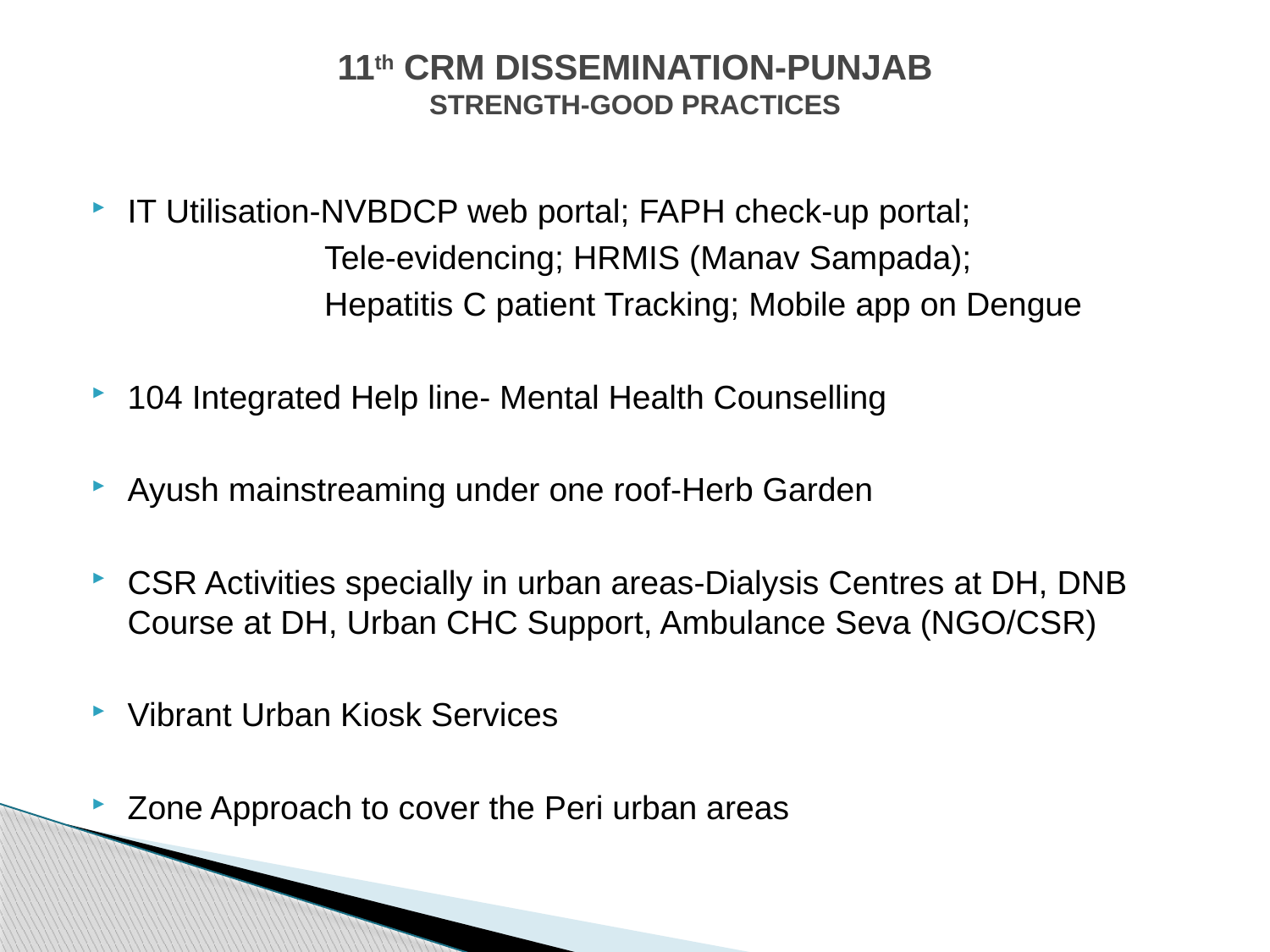

# 11th CRM DISSEMINATION-PUNJAB STRENGTH-GOOD PRACTICES

IT Utilisation-NVBDCP web portal; FAPH check-up portal;
                         Tele-evidencing; HRMIS (Manav Sampada);
                         Hepatitis C patient Tracking; Mobile app on Dengue

104 Integrated Help line- Mental Health Counselling

Ayush mainstreaming under one roof-Herb Garden

CSR Activities specially in urban areas-Dialysis Centres at DH, DNB Course at DH, Urban CHC Support, Ambulance Seva (NGO/CSR)

Vibrant Urban Kiosk Services

Zone Approach to cover the Peri urban areas